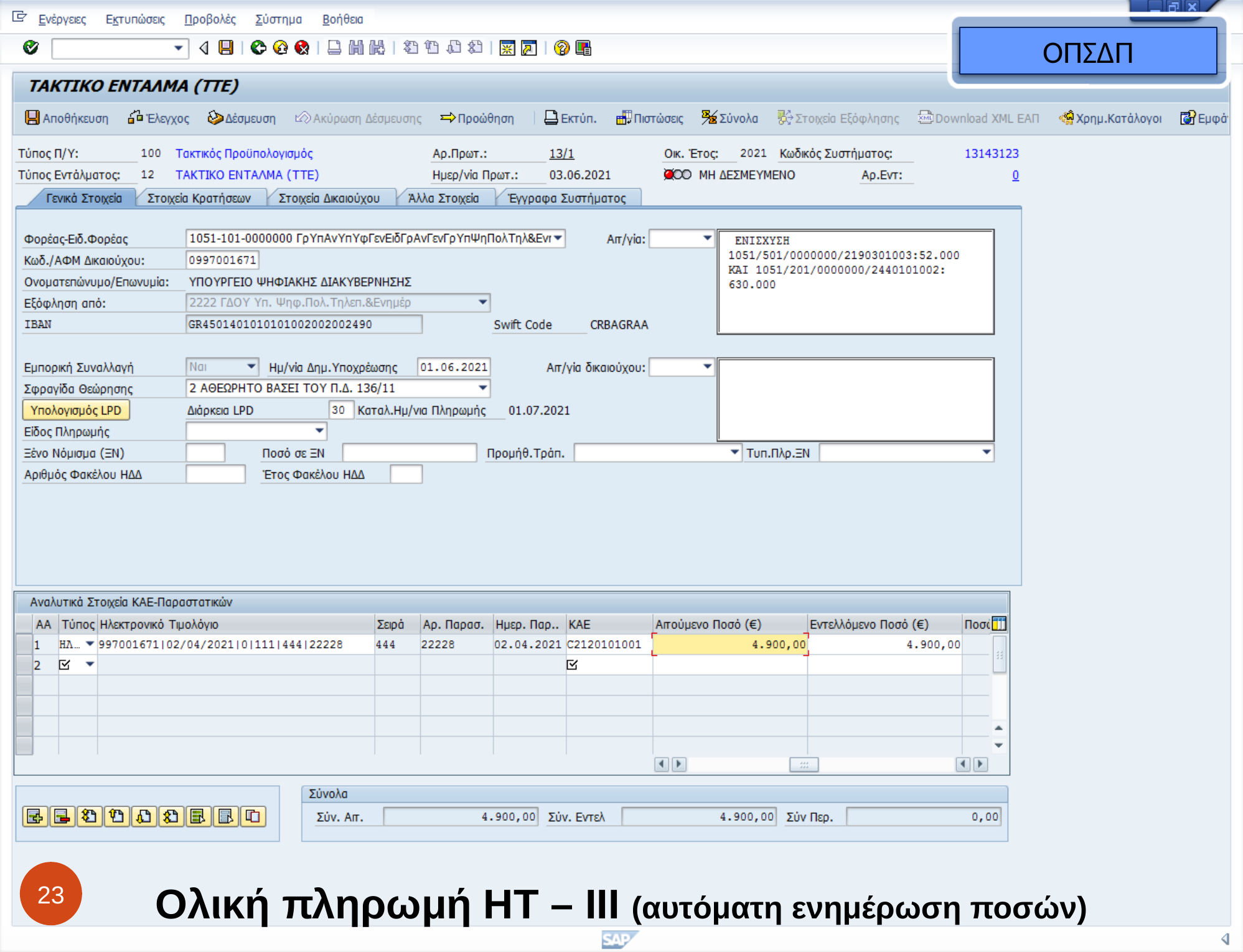

ΟΠΣΔΠ
23
Ολική πληρωμή ΗΤ – III (αυτόματη ενημέρωση ποσών)